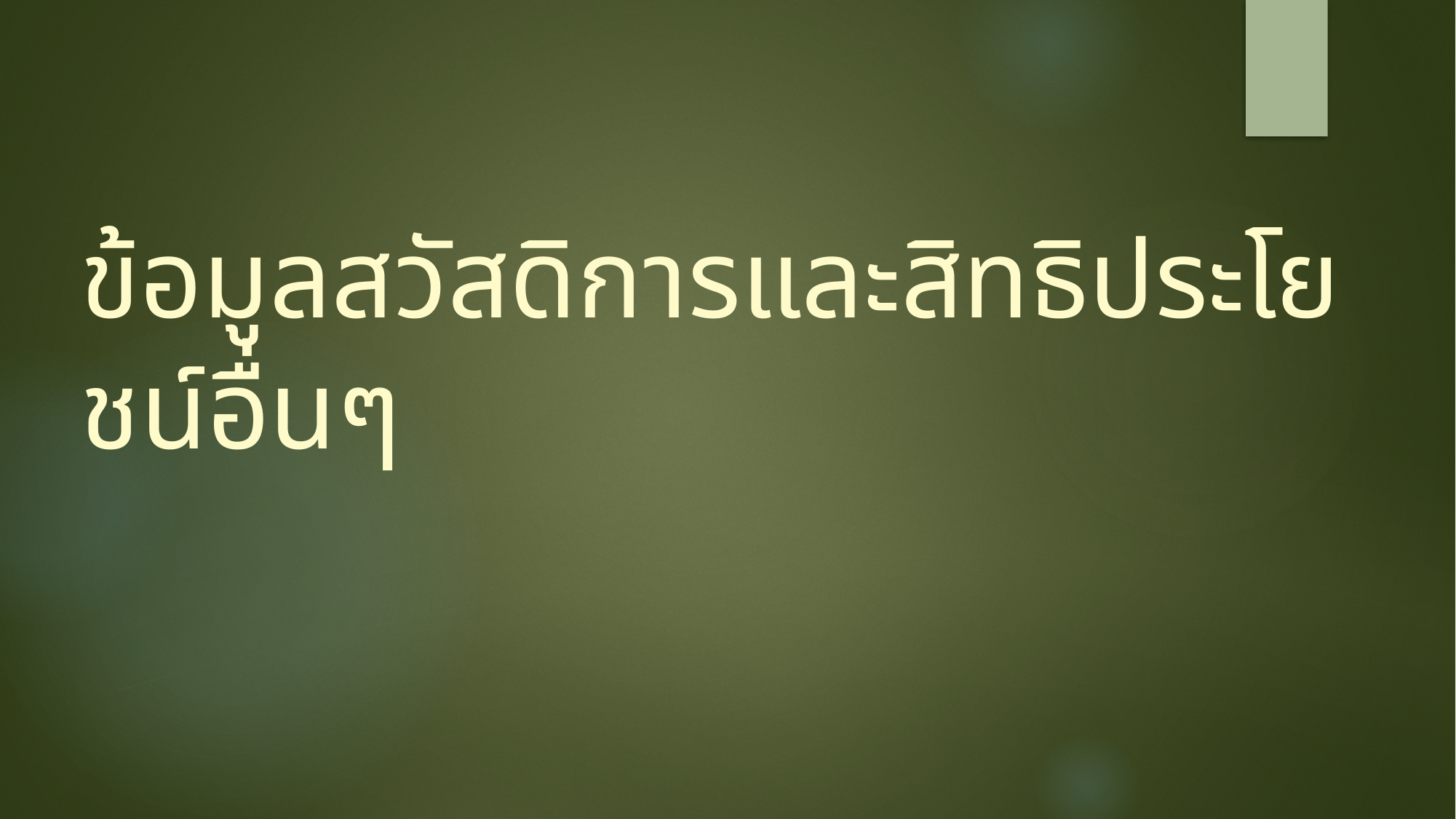

# ข้อมูลสวัสดิการและสิทธิประโยชน์อื่นๆ